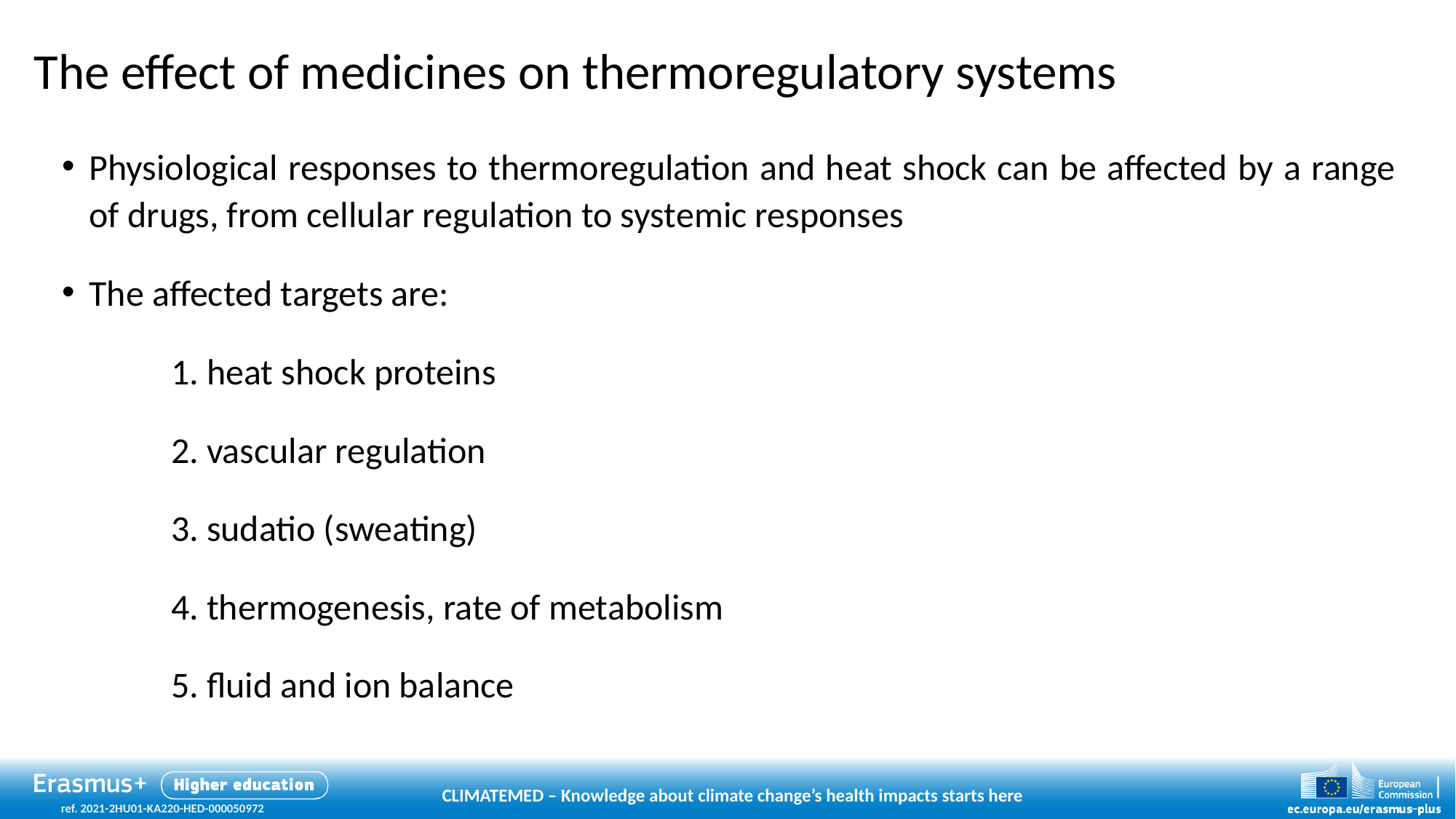

# The effect of medicines on thermoregulatory systems
Physiological responses to thermoregulation and heat shock can be affected by a range of drugs, from cellular regulation to systemic responses
The affected targets are:
	1. heat shock proteins
	2. vascular regulation
	3. sudatio (sweating)
	4. thermogenesis, rate of metabolism
	5. fluid and ion balance